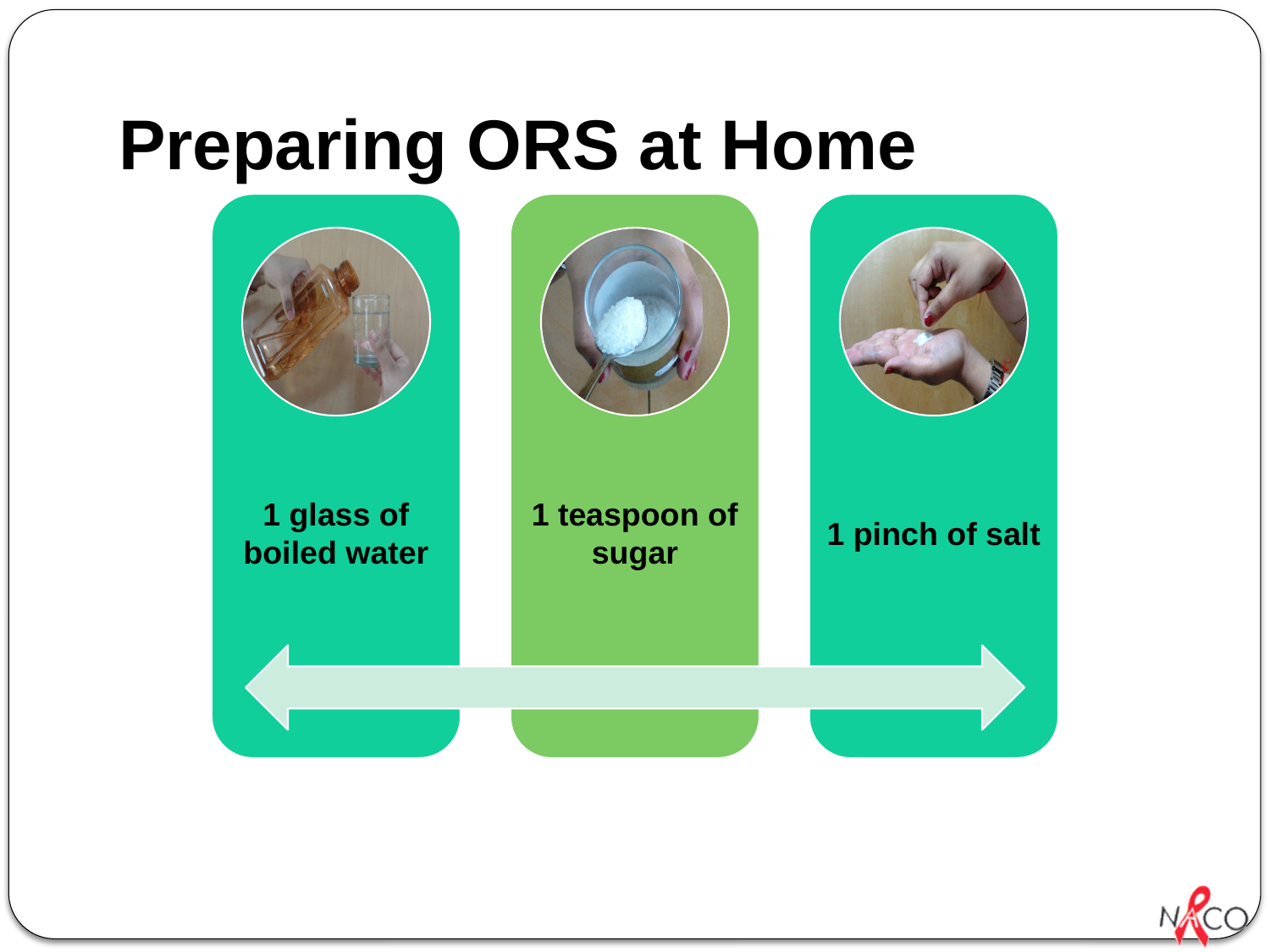

# Preparing ORS at Home
1 glass of boiled water
1 teaspoon of sugar
1 pinch of salt